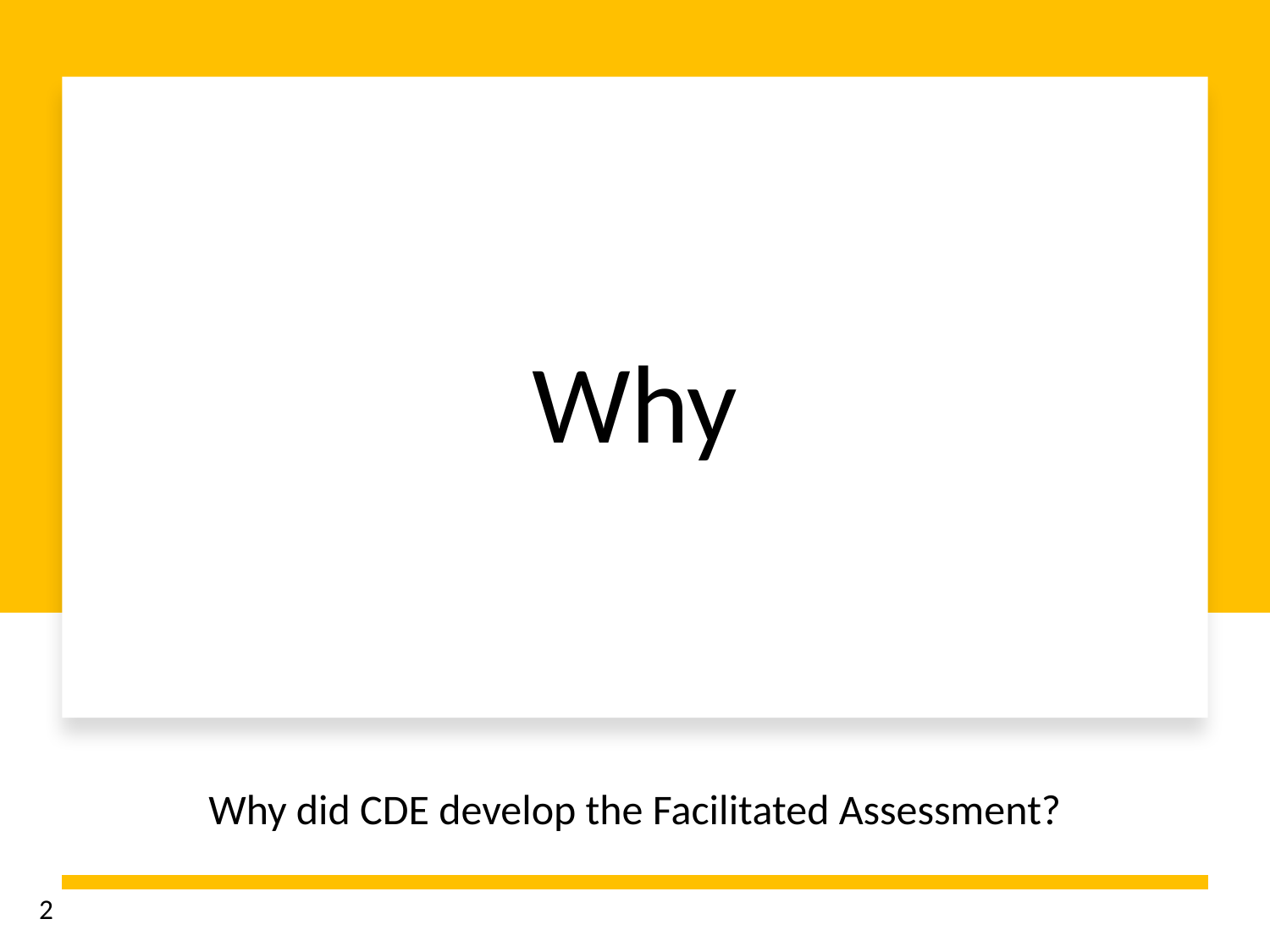

# Why
Why did CDE develop the Facilitated Assessment?
2